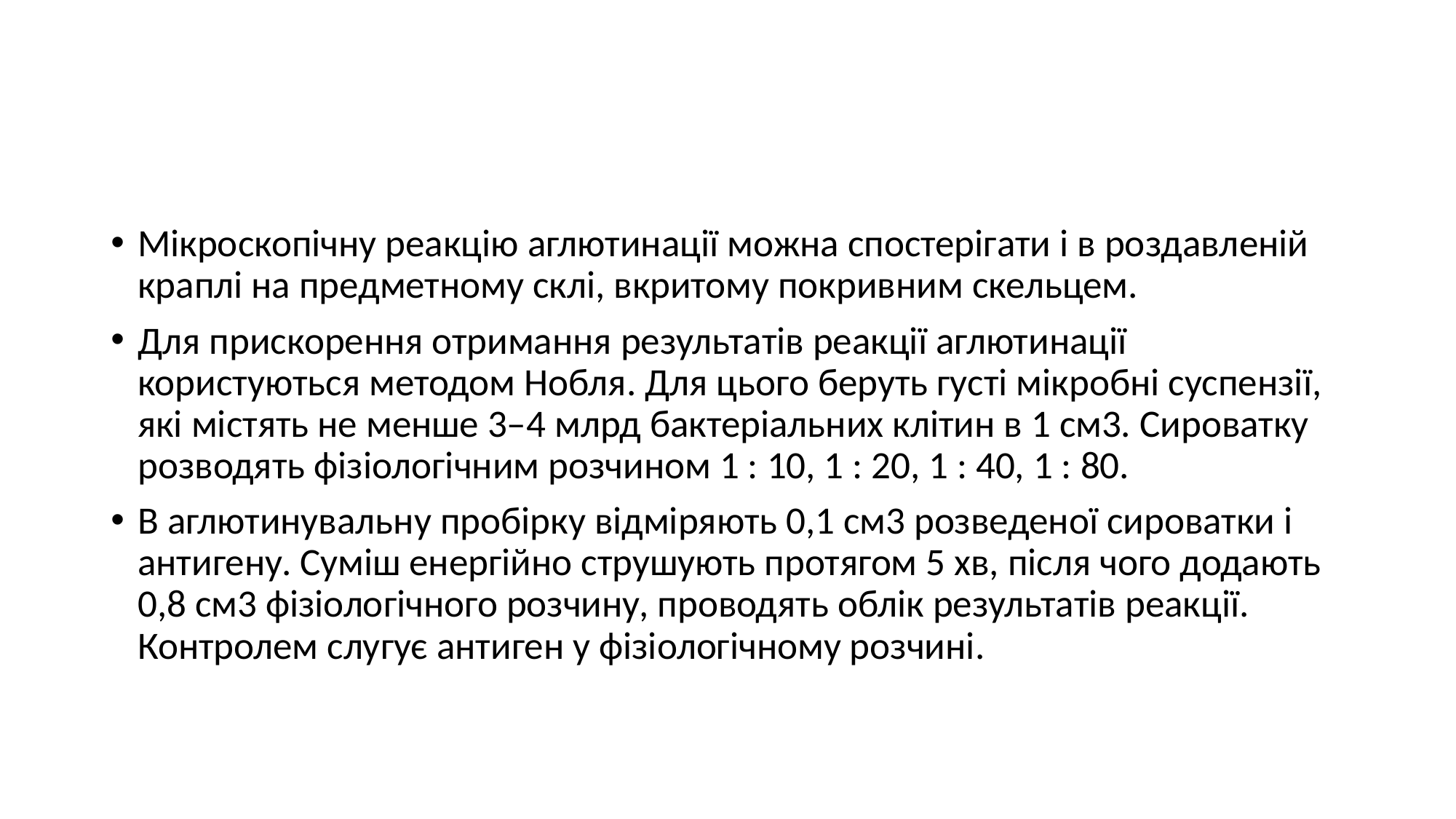

#
Мікроскопічну реакцію аглютинації можна спостерігати і в роздавленій краплі на предметному склі, вкритому покривним скельцем.
Для прискорення отримання результатів реакції аглютинації користуються методом Нобля. Для цього беруть густі мікробні суспензії, які містять не менше 3–4 млрд бактеріальних клітин в 1 см3. Сироватку розводять фізіологічним розчином 1 : 10, 1 : 20, 1 : 40, 1 : 80.
В аглютинувальну пробірку відміряють 0,1 см3 розведеної сироватки і антигену. Суміш енергійно струшують протягом 5 хв, після чого додають 0,8 см3 фізіологічного розчину, проводять облік результатів реакції. Контролем слугує антиген у фізіологічному розчині.